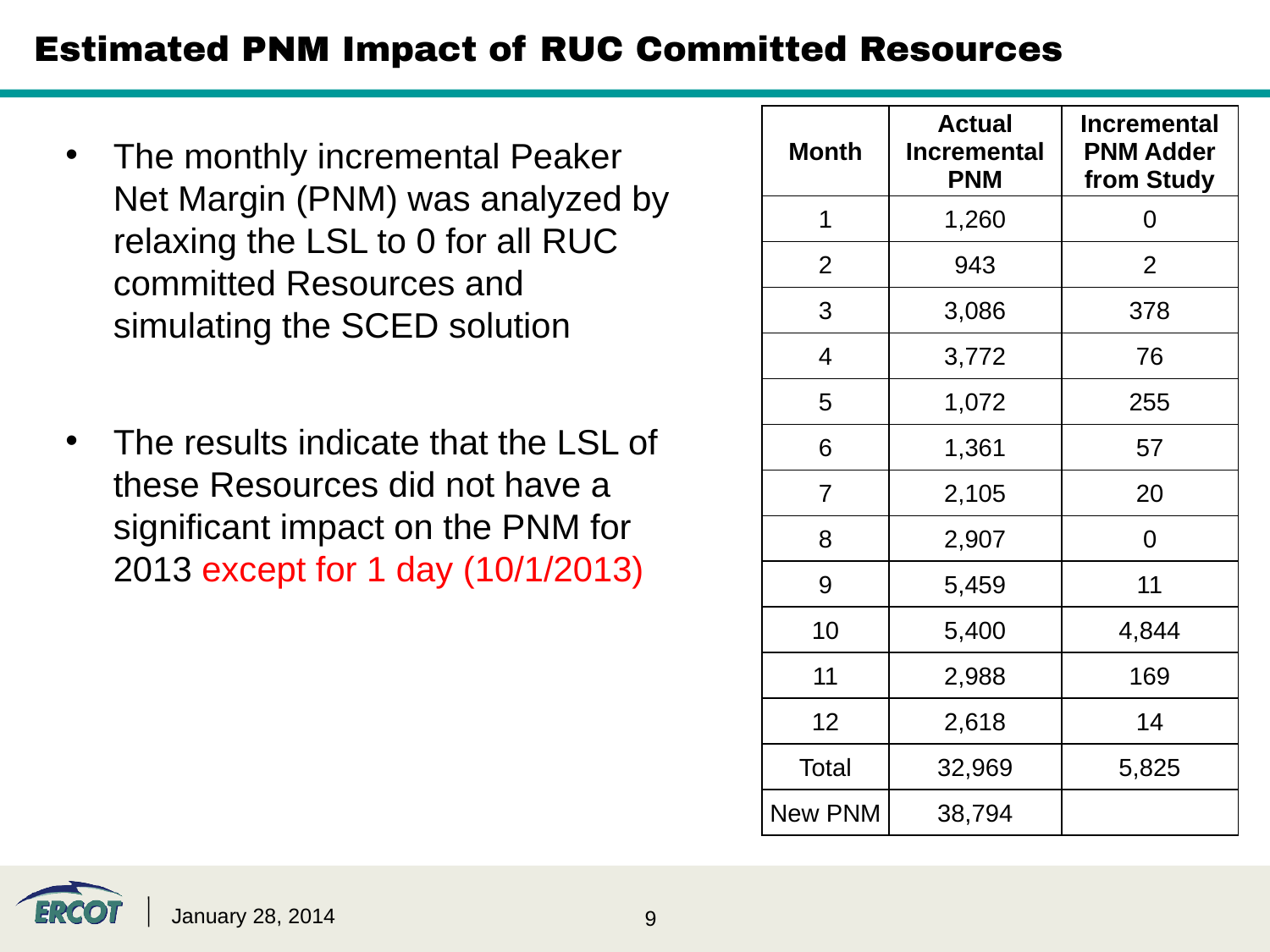

# Estimated PNM Impact of RUC Committed Resources
| Month | Actual Incremental PNM | Incremental PNM Adder from Study |
| --- | --- | --- |
| 1 | 1,260 | 0 |
| 2 | 943 | 2 |
| 3 | 3,086 | 378 |
| 4 | 3,772 | 76 |
| 5 | 1,072 | 255 |
| 6 | 1,361 | 57 |
| 7 | 2,105 | 20 |
| 8 | 2,907 | 0 |
| 9 | 5,459 | 11 |
| 10 | 5,400 | 4,844 |
| 11 | 2,988 | 169 |
| 12 | 2,618 | 14 |
| Total | 32,969 | 5,825 |
| New PNM | 38,794 |  |
The monthly incremental Peaker Net Margin (PNM) was analyzed by relaxing the LSL to 0 for all RUC committed Resources and simulating the SCED solution

The results indicate that the LSL of these Resources did not have a significant impact on the PNM for 2013 except for 1 day (10/1/2013)
January 28, 2014